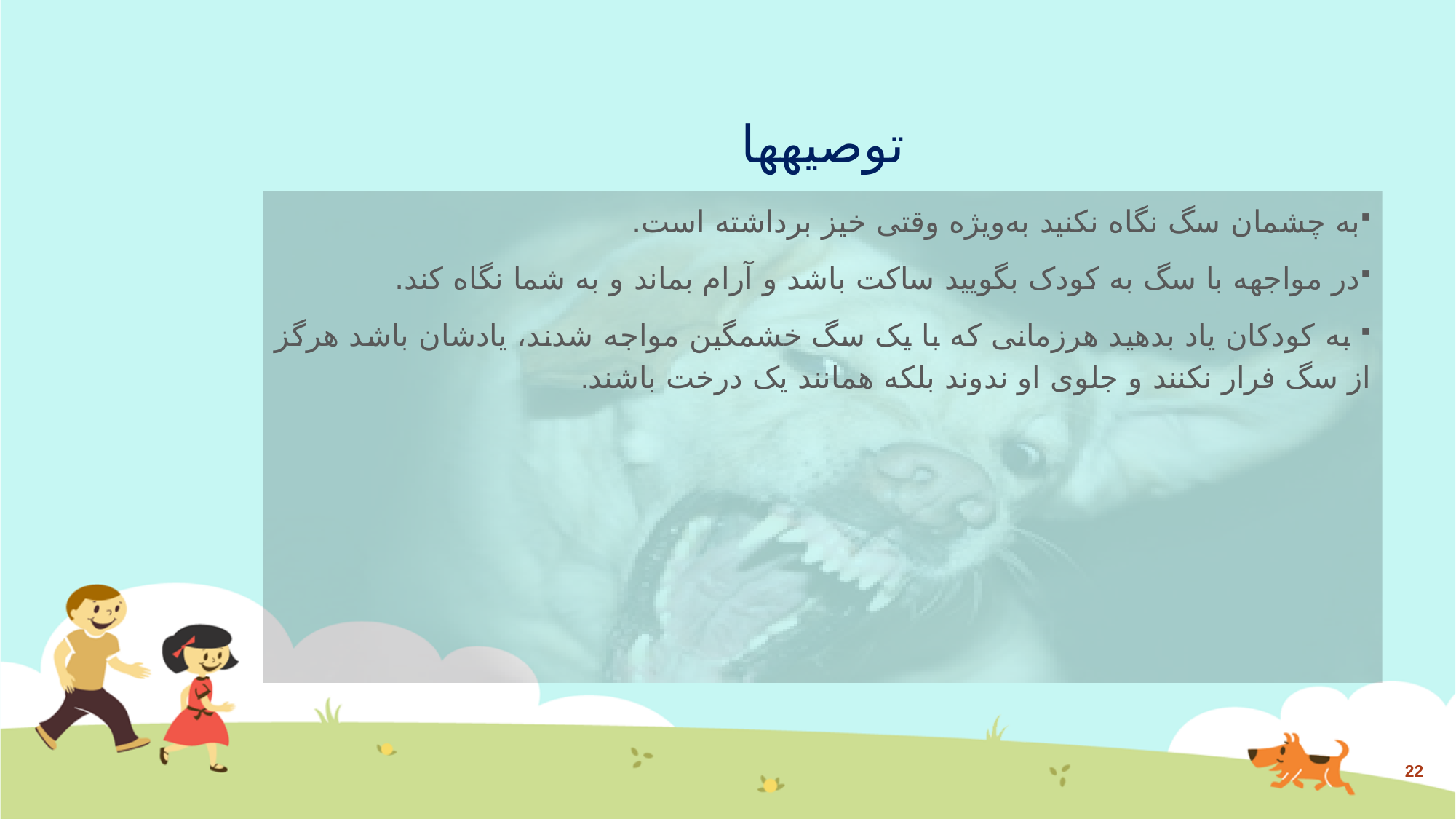

# توصیه­ها
به چشمان سگ نگاه نکنید به‌ویژه وقتی خیز برداشته است.
در مواجهه با سگ به کودک بگویید ساکت باشد و آرام بماند و به شما نگاه کند.
 به کودکان یاد بدهید هرزمانی که با یک سگ خشمگین مواجه شدند، یادشان باشد هرگز از سگ فرار نکنند و جلوی او ندوند بلکه همانند یک درخت باشند.
22